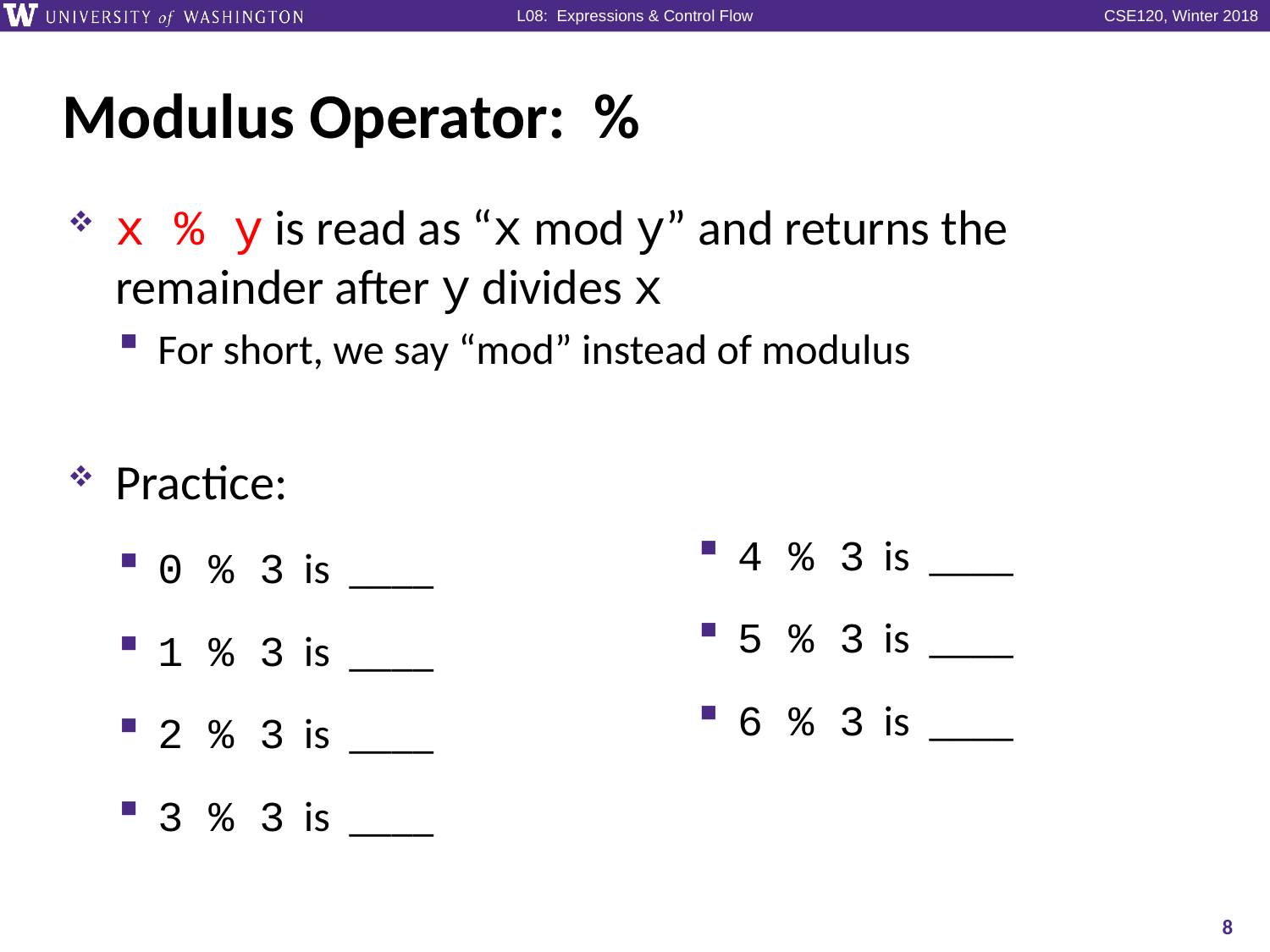

# Modulus Operator:  %
x % y is read as “x mod y” and returns the remainder after y divides x
For short, we say “mod” instead of modulus

Practice:
0 % 3  is  ____
1 % 3  is  ____
2 % 3  is  ____
3 % 3  is  ____

4 % 3  is  ____
5 % 3  is  ____
6 % 3  is  ____
8